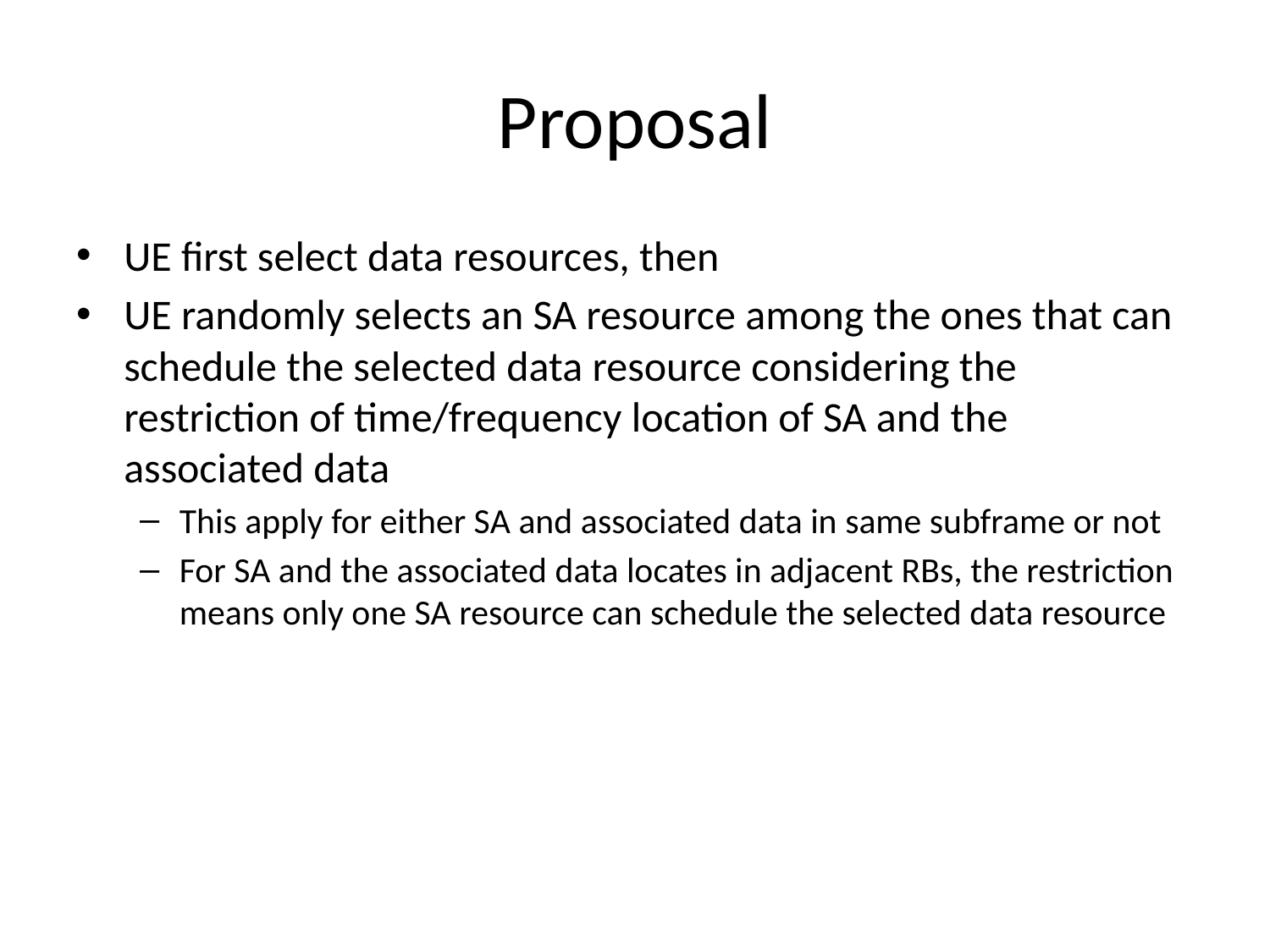

# Proposal
UE first select data resources, then
UE randomly selects an SA resource among the ones that can schedule the selected data resource considering the restriction of time/frequency location of SA and the associated data
This apply for either SA and associated data in same subframe or not
For SA and the associated data locates in adjacent RBs, the restriction means only one SA resource can schedule the selected data resource